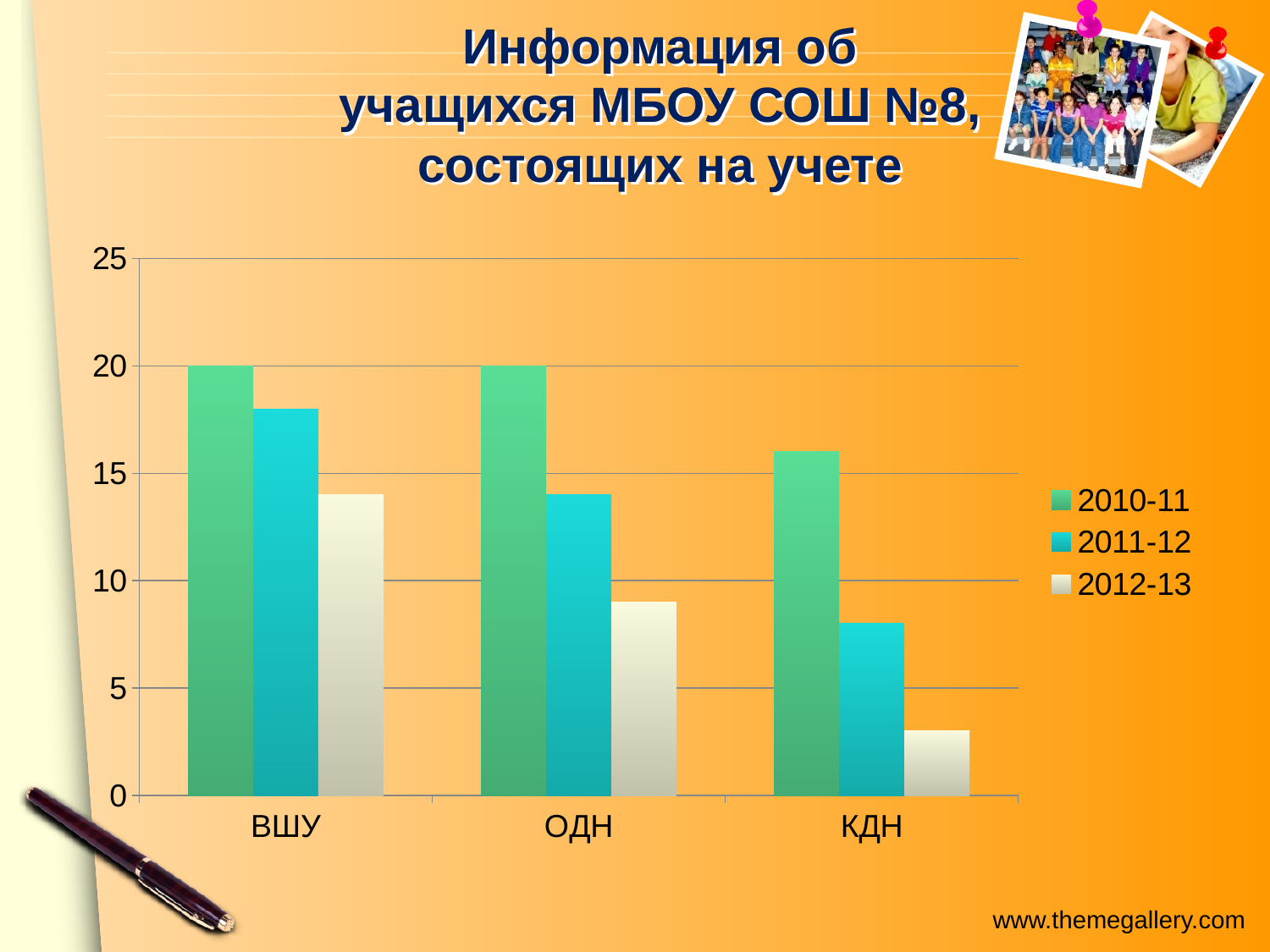

# Информация об учащихся МБОУ СОШ №8, состоящих на учете

### Chart

| Category | 2010-11 | 2011-12 | 2012-13 |
|---|---|---|---|
| ВШУ | 20.0 | 18.0 | 14.0 |
| ОДН | 20.0 | 14.0 | 9.0 |
| КДН | 16.0 | 8.0 | 3.0 |